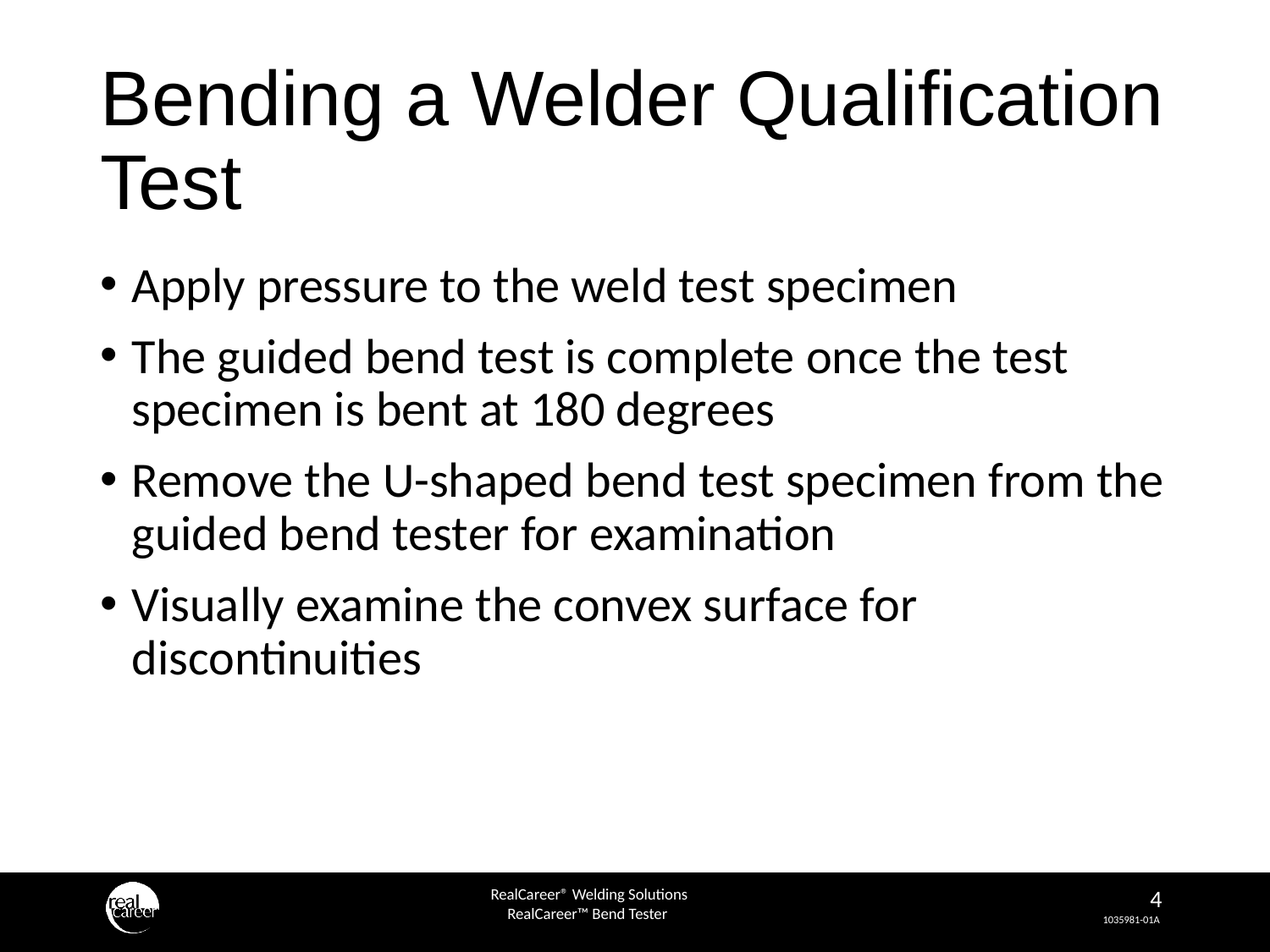

# Bending a Welder Qualification Test
Apply pressure to the weld test specimen
The guided bend test is complete once the test specimen is bent at 180 degrees
Remove the U-shaped bend test specimen from the guided bend tester for examination
Visually examine the convex surface for discontinuities